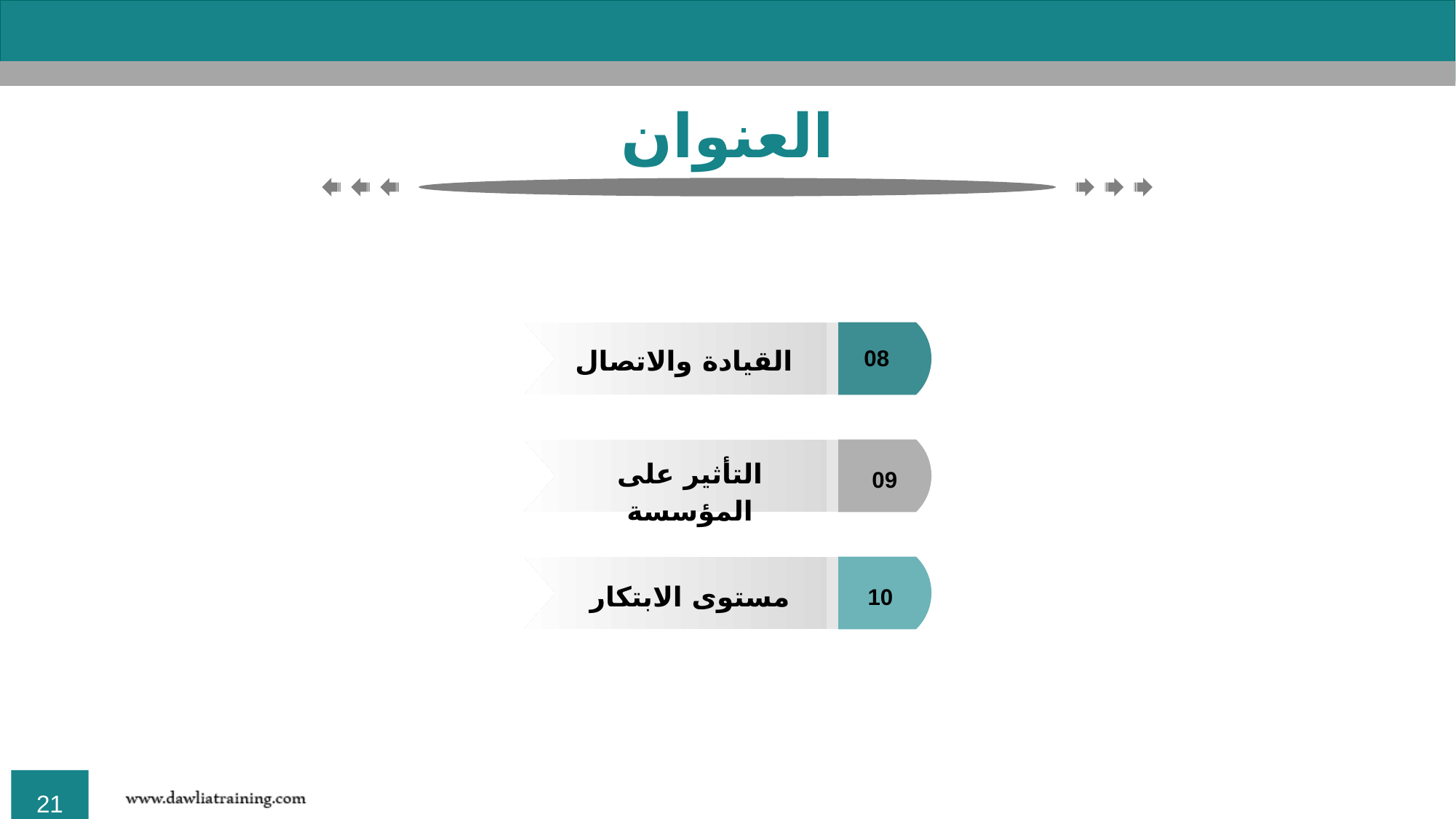

العنوان

08
القيادة والاتصال

09
التأثير على المؤسسة

10
مستوى الابتكار